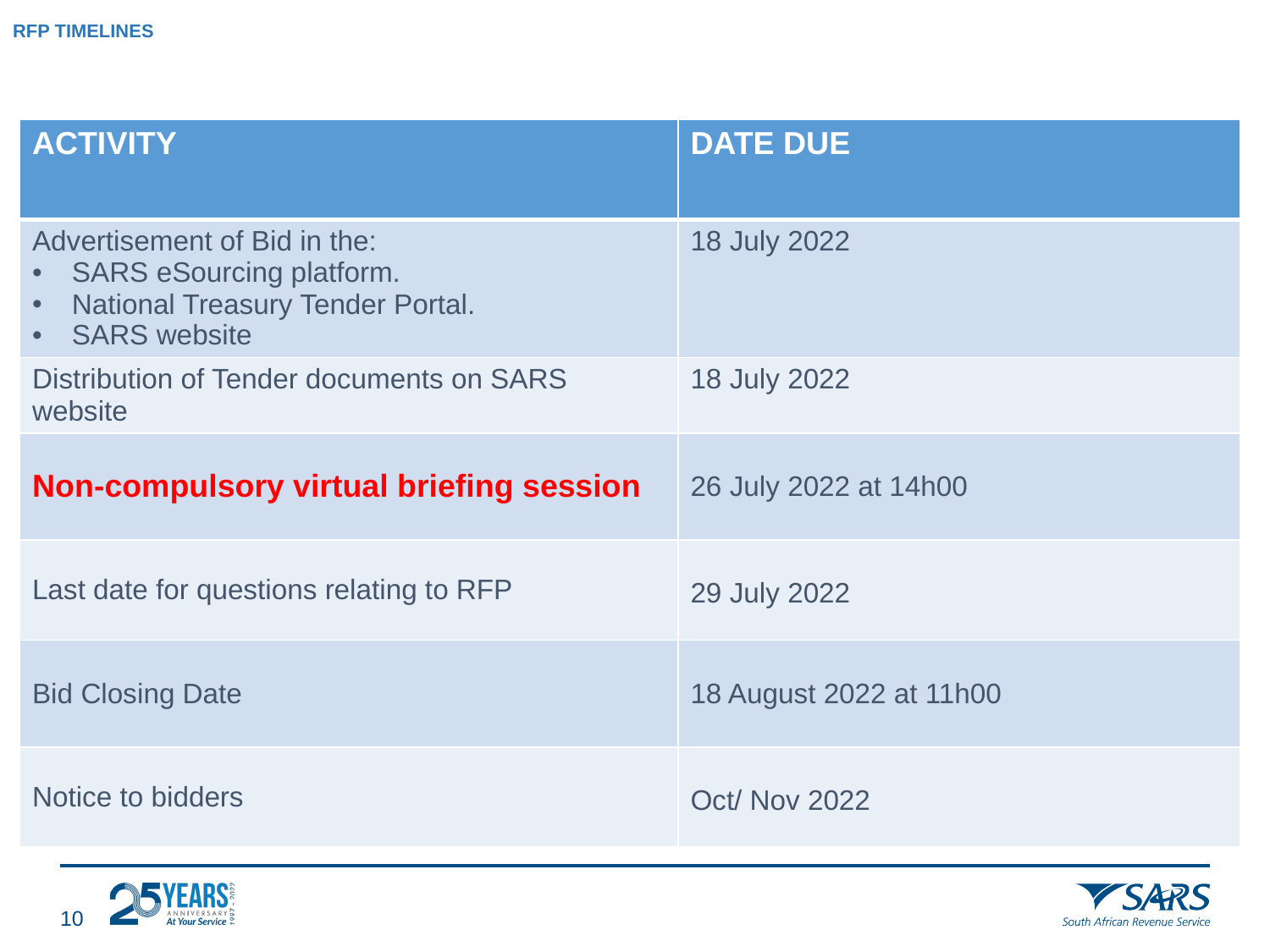

# RFP TIMELINES
| ACTIVITY | DATE DUE |
| --- | --- |
| Advertisement of Bid in the: SARS eSourcing platform. National Treasury Tender Portal. SARS website | 18 July 2022 |
| Distribution of Tender documents on SARS website | 18 July 2022 |
| Non-compulsory virtual briefing session | 26 July 2022 at 14h00 |
| Last date for questions relating to RFP | 29 July 2022 |
| Bid Closing Date | 18 August 2022 at 11h00 |
| Notice to bidders | Oct/ Nov 2022 |
10